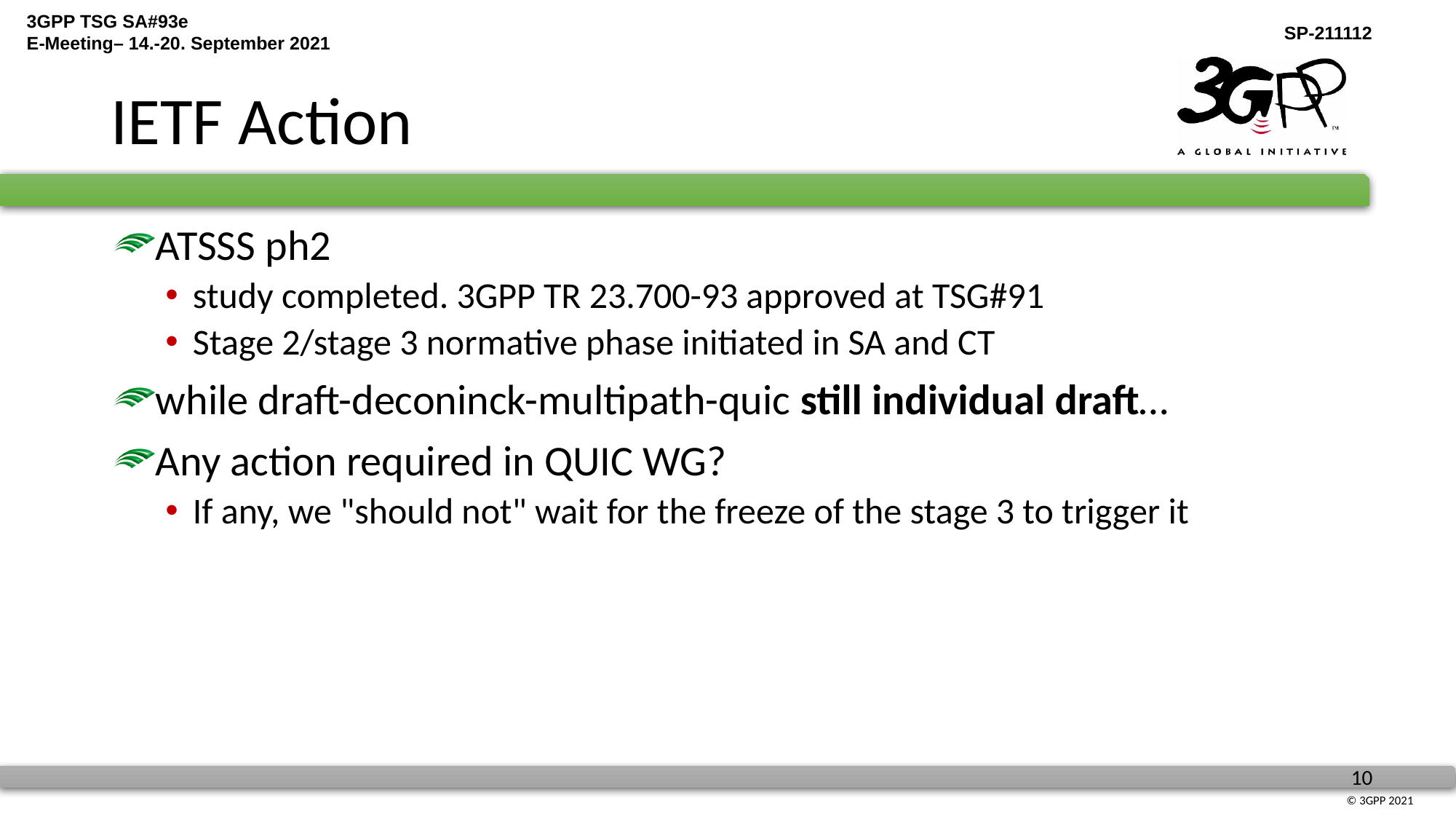

# IETF Action
ATSSS ph2
study completed. 3GPP TR 23.700-93 approved at TSG#91
Stage 2/stage 3 normative phase initiated in SA and CT
while draft-deconinck-multipath-quic still individual draft…
Any action required in QUIC WG?
If any, we "should not" wait for the freeze of the stage 3 to trigger it